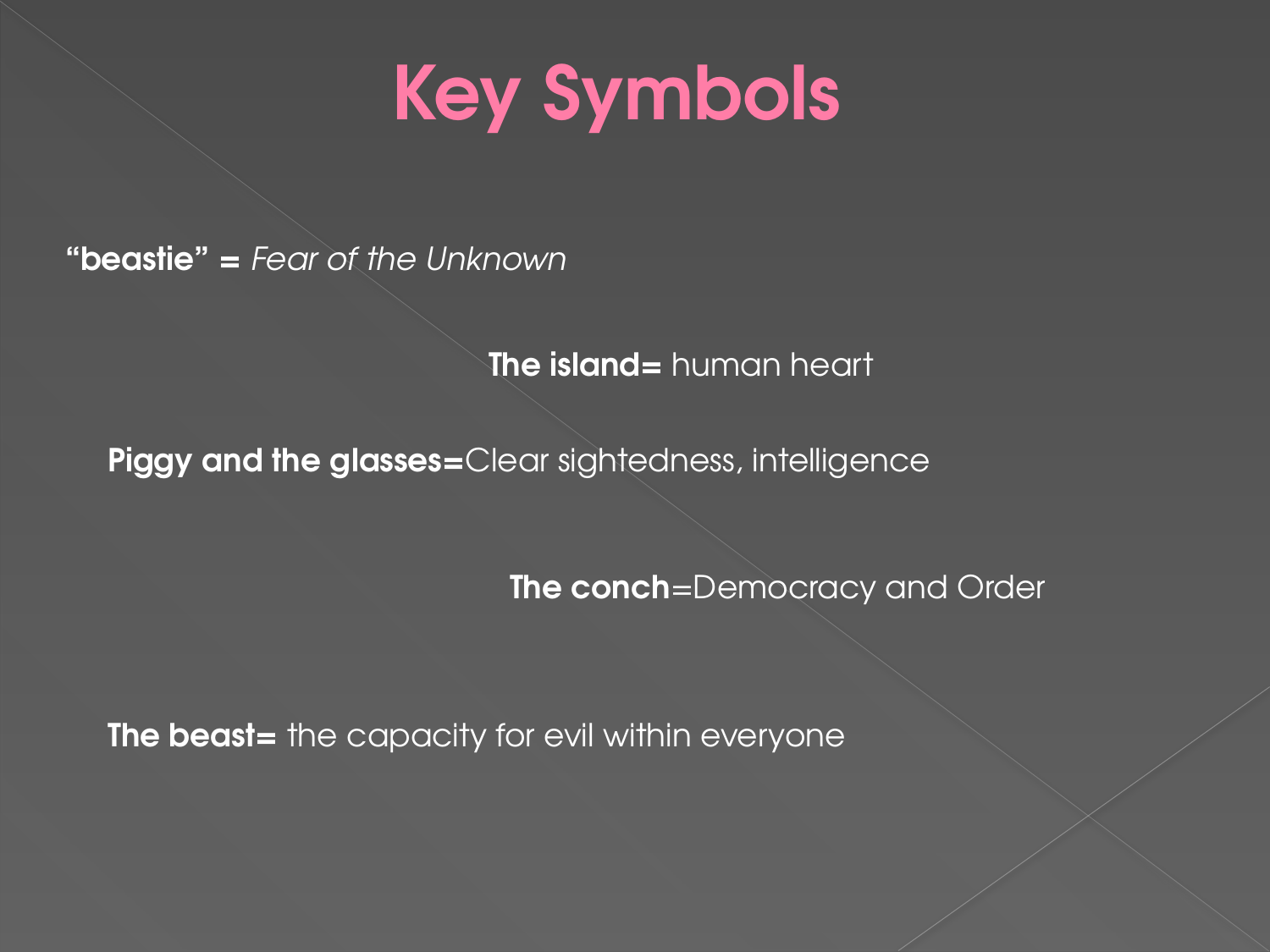

# Key Symbols
“beastie” = Fear of the Unknown
The island= human heart
Piggy and the glasses=Clear sightedness, intelligence
The conch=Democracy and Order
The beast= the capacity for evil within everyone